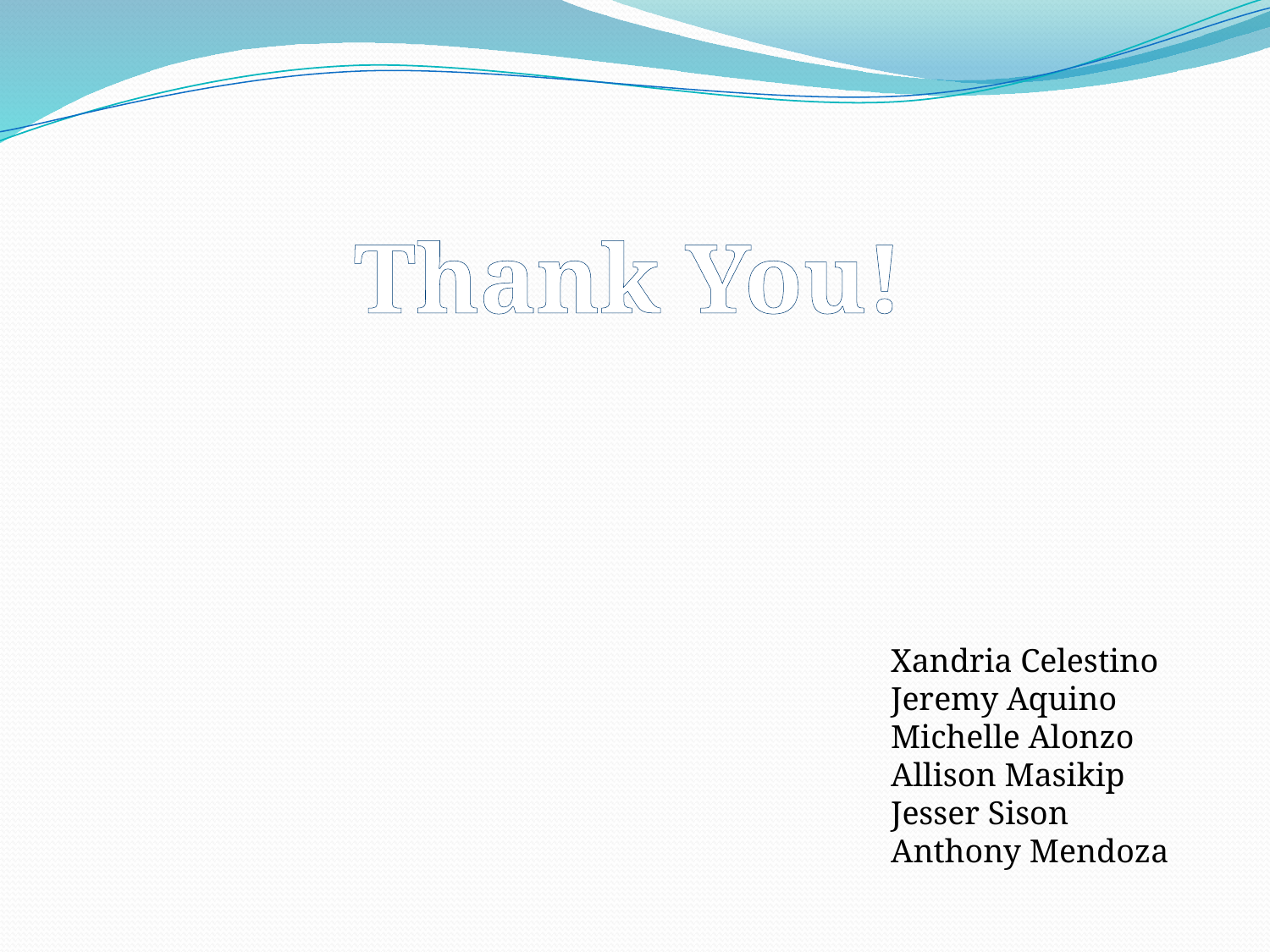

#
Thank You!
Xandria Celestino
Jeremy Aquino
Michelle Alonzo
Allison Masikip
Jesser Sison
Anthony Mendoza